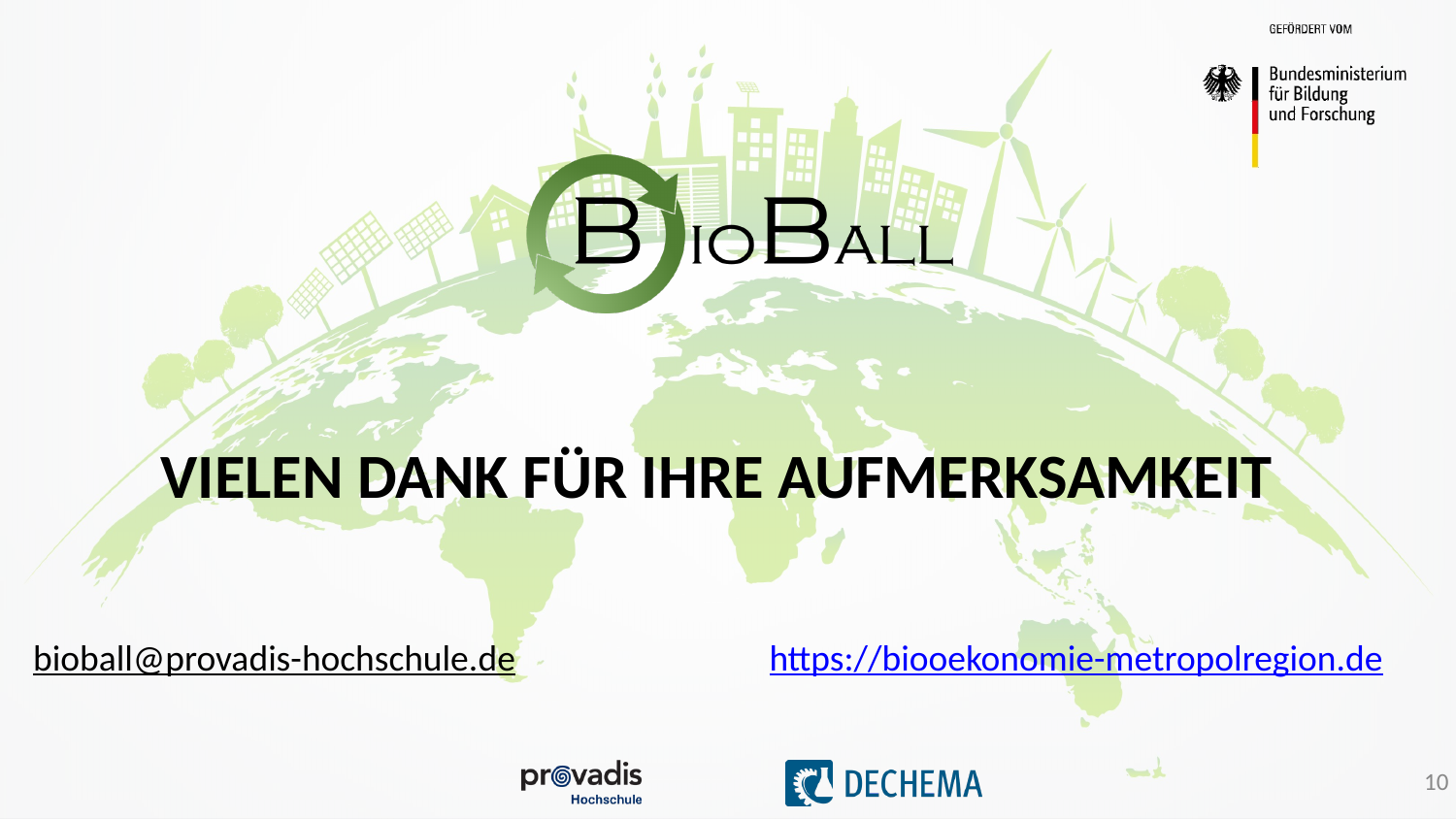

# Vielen Dank für Ihre Aufmerksamkeit
bioball@provadis-hochschule.de		 https://biooekonomie-metropolregion.de
10